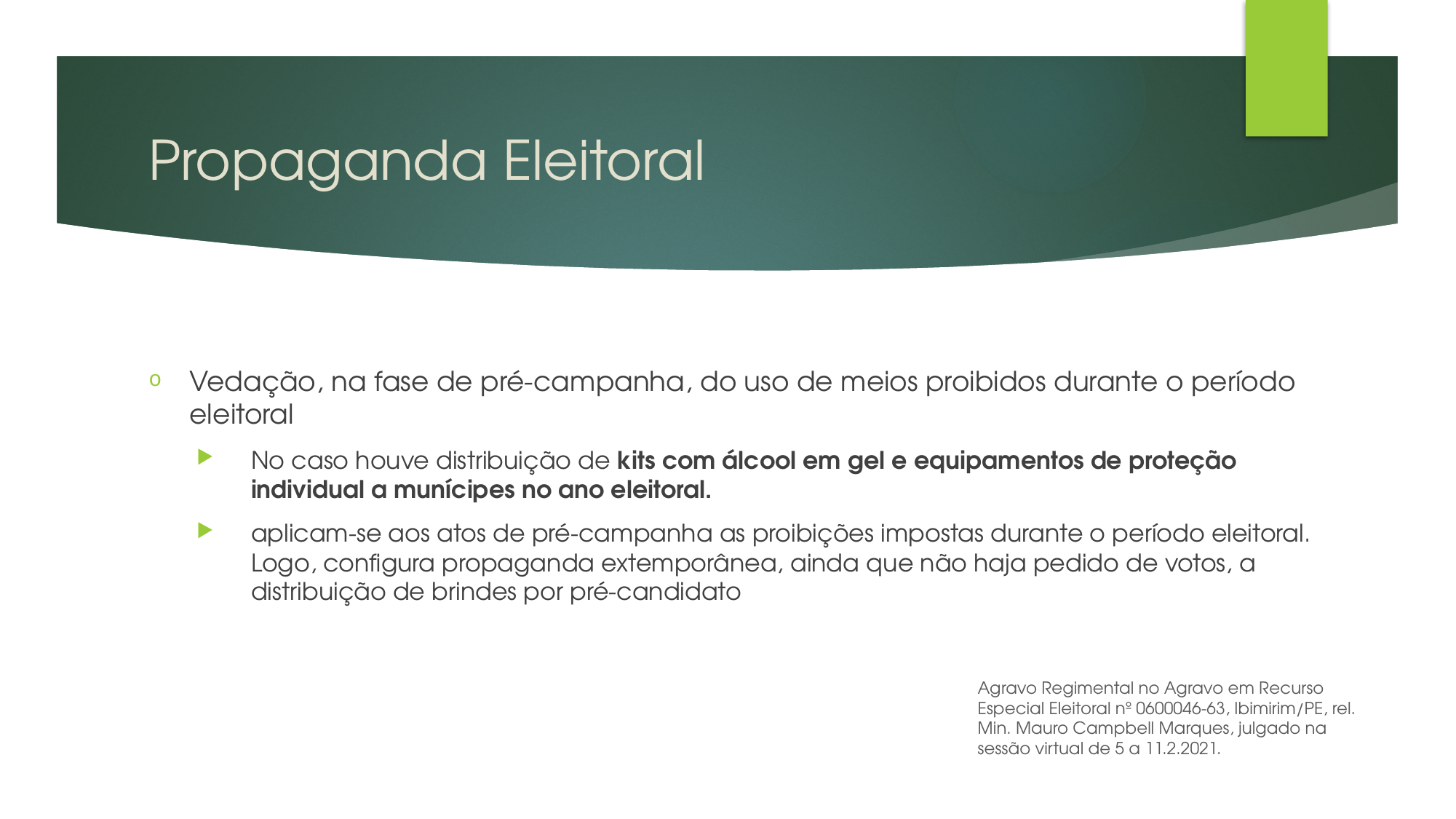

# Propaganda Eleitoral

Vedação, na fase de pré-campanha, do uso de meios proibidos durante o período eleitoral
No caso houve distribuição de kits com álcool em gel e equipamentos de proteção individual a munícipes no ano eleitoral.
aplicam-se aos atos de pré-campanha as proibições impostas durante o período eleitoral. Logo, configura propaganda extemporânea, ainda que não haja pedido de votos, a distribuição de brindes por pré-candidato

Agravo Regimental no Agravo em Recurso Especial Eleitoral nº 0600046-63, Ibimirim/PE, rel. Min. Mauro Campbell Marques, julgado na sessão virtual de 5 a 11.2.2021.